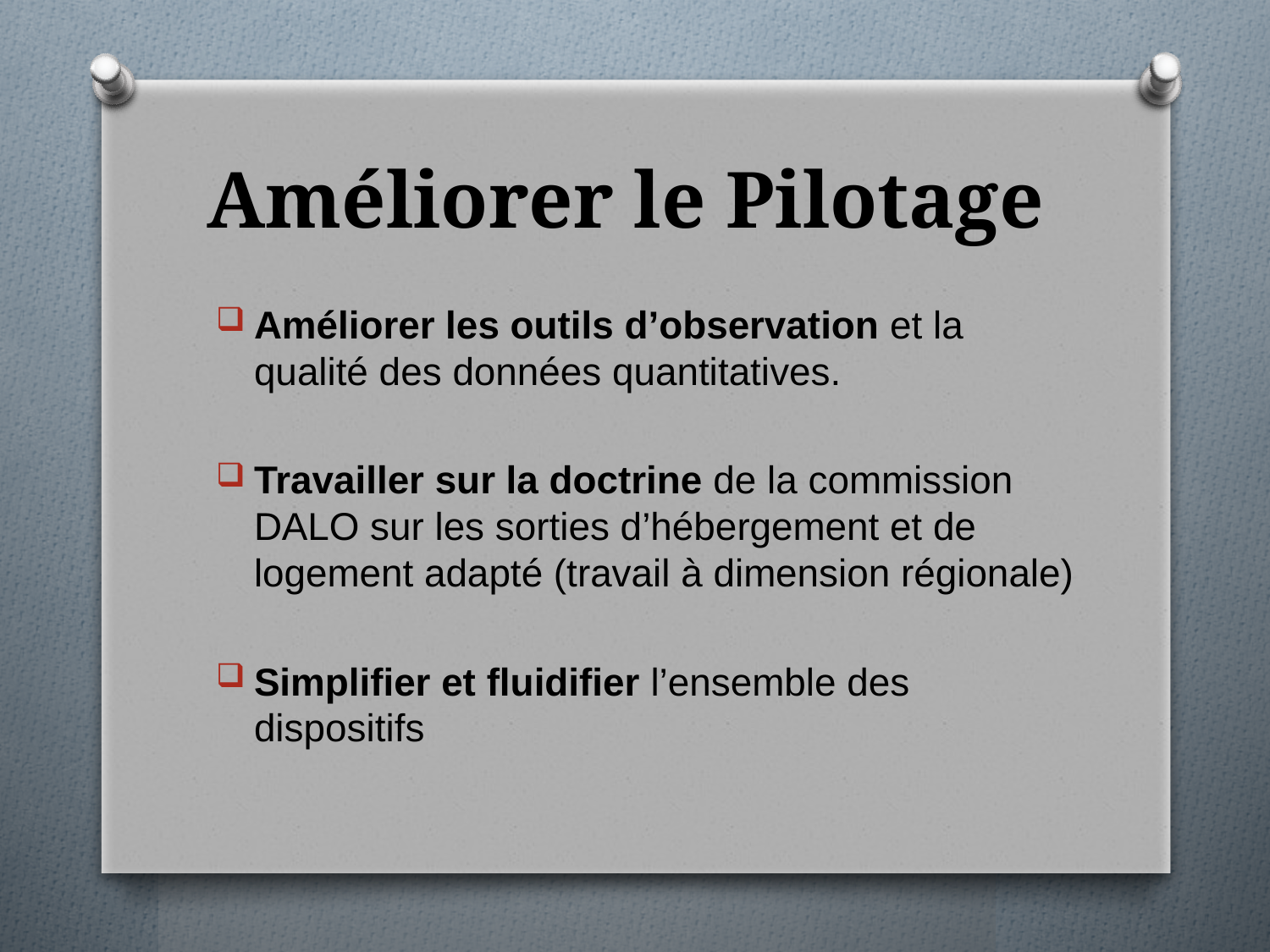

# Améliorer le Pilotage
Améliorer les outils d’observation et la qualité des données quantitatives.

Travailler sur la doctrine de la commission DALO sur les sorties d’hébergement et de logement adapté (travail à dimension régionale)

Simplifier et fluidifier l’ensemble des dispositifs